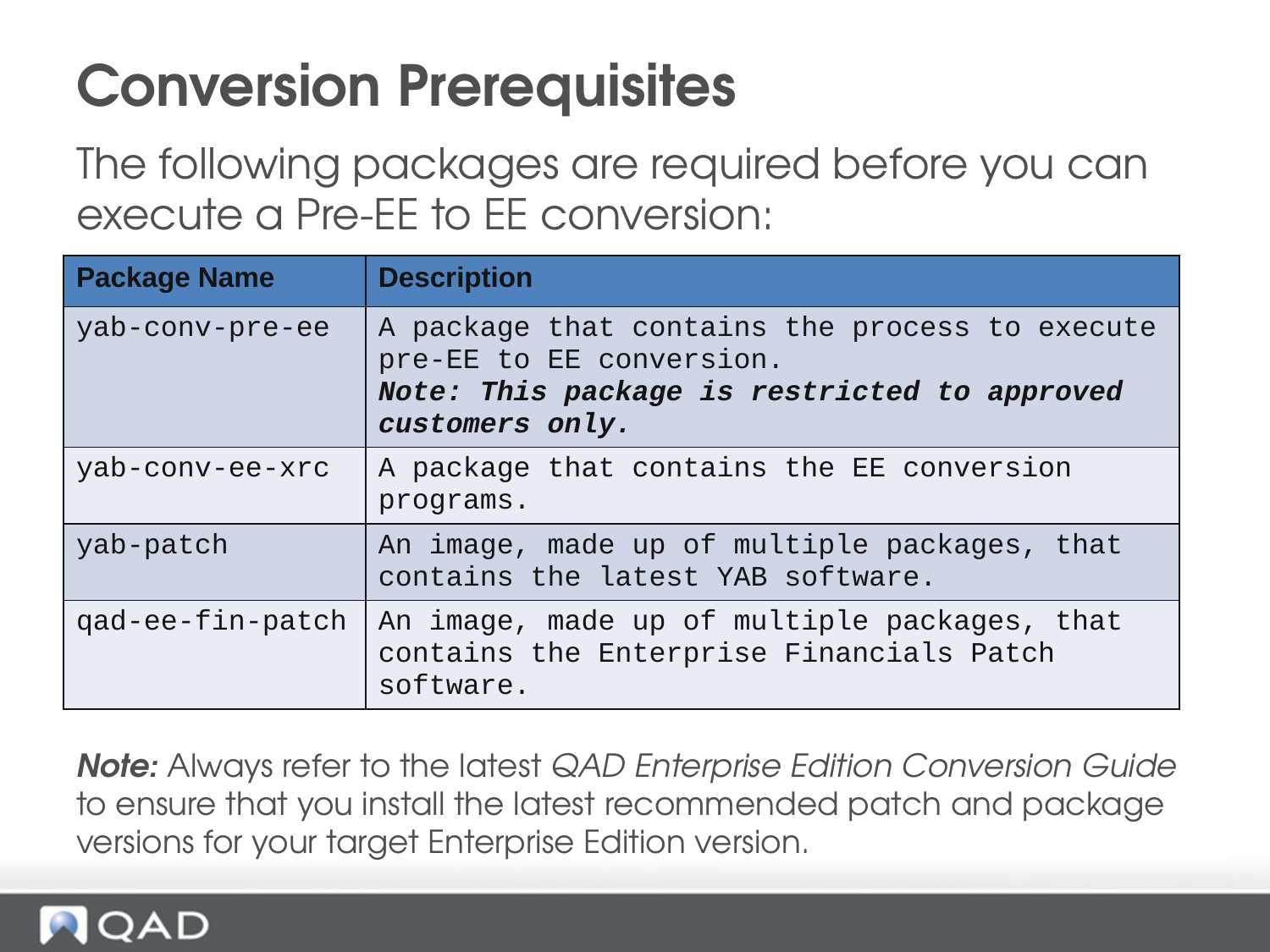

# Conversion Prerequisites
The following packages are required before you can
execute a Pre-EE to EE conversion:

Note: Always refer to the latest QAD Enterprise Edition Conversion Guide to ensure that you install the latest recommended patch and package versions for your target Enterprise Edition version.

| Package Name | Description |
| --- | --- |
| yab-conv-pre-ee | A package that contains the process to execute pre-EE to EE conversion. Note: This package is restricted to approved customers only. |
| yab-conv-ee-xrc | A package that contains the EE conversion programs. |
| yab-patch | An image, made up of multiple packages, that contains the latest YAB software. |
| qad-ee-fin-patch | An image, made up of multiple packages, that contains the Enterprise Financials Patch software. |